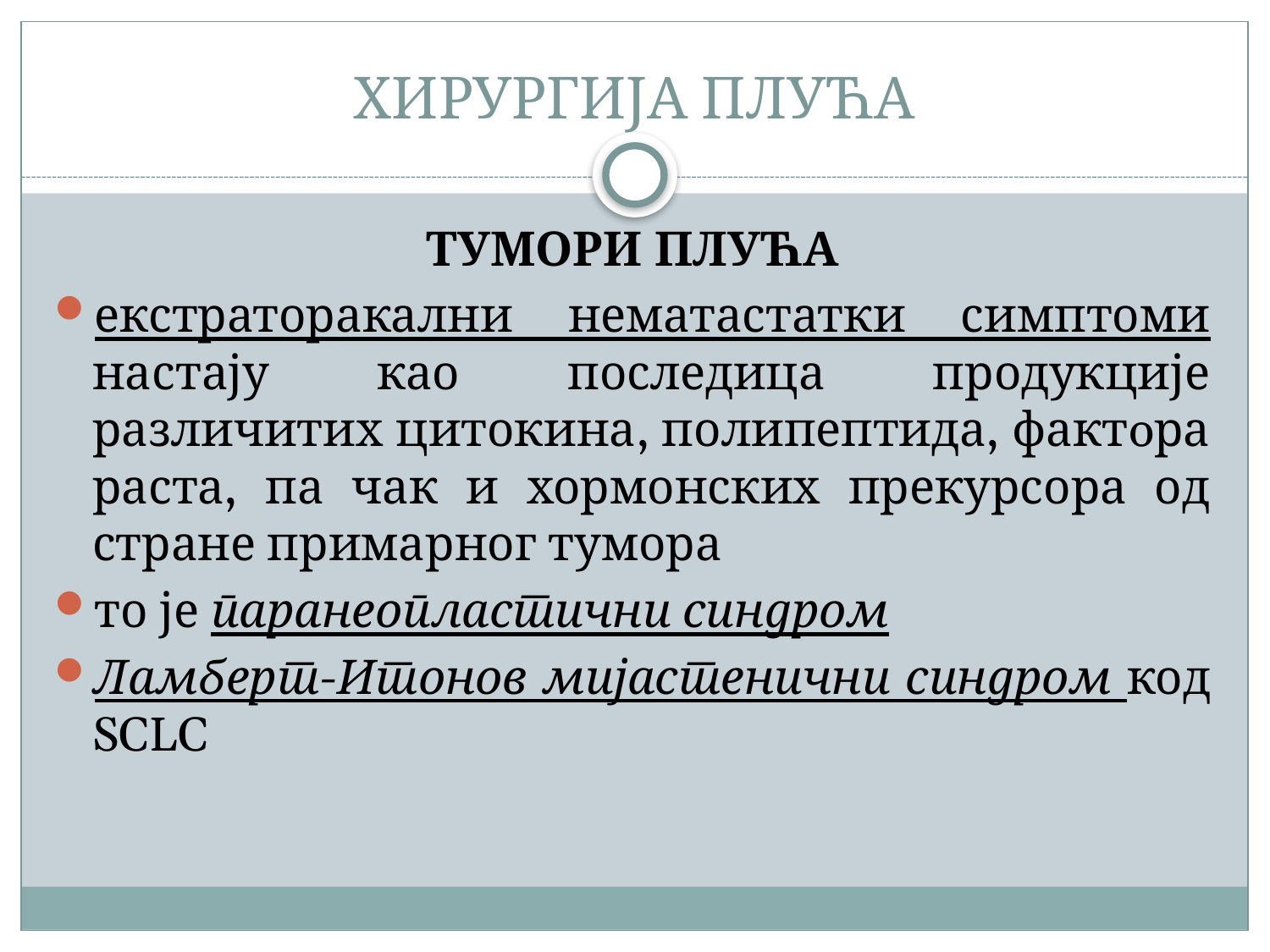

# ХИРУРГИЈА ПЛУЋА
ТУМОРИ ПЛУЋА
екстраторакални нематастатки симптоми настају као последица продукције различитих цитокина, полипептида, фактoра раста, па чак и хормонских прекурсора од стране примарног тумора
то је паранеопластични синдром
Ламберт-Итонов мијастенични синдром код SCLC